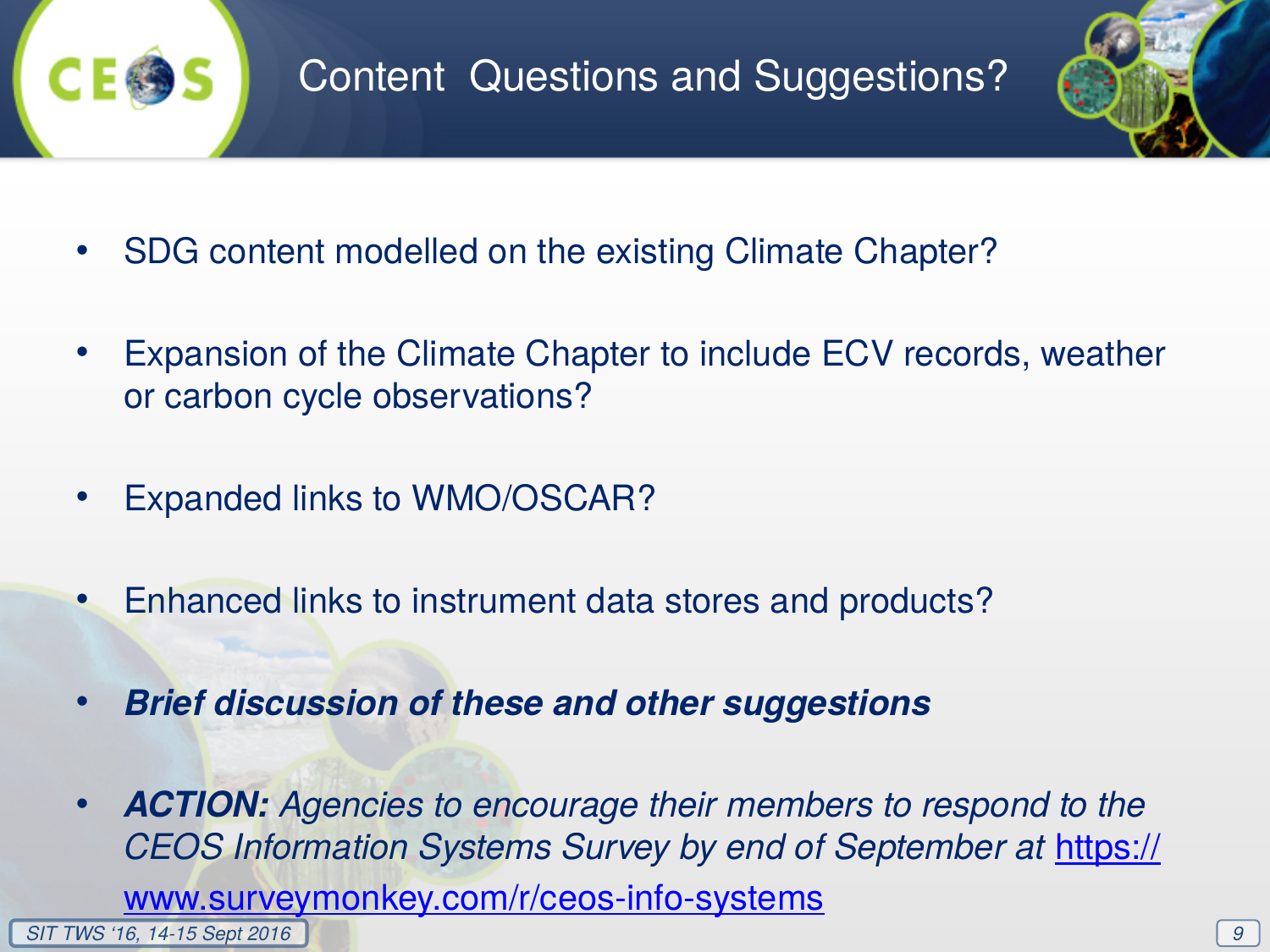

Content  Questions and Suggestions?
SDG content modelled on the existing Climate Chapter?

Expansion of the Climate Chapter to include ECV records, weather or carbon cycle observations?

Expanded links to WMO/OSCAR?

Enhanced links to instrument data stores and products?

Brief discussion of these and other suggestions

ACTION: Agencies to encourage their members to respond to the CEOS Information Systems Survey by end of September at https://www.surveymonkey.com/r/ceos-info-systems
9